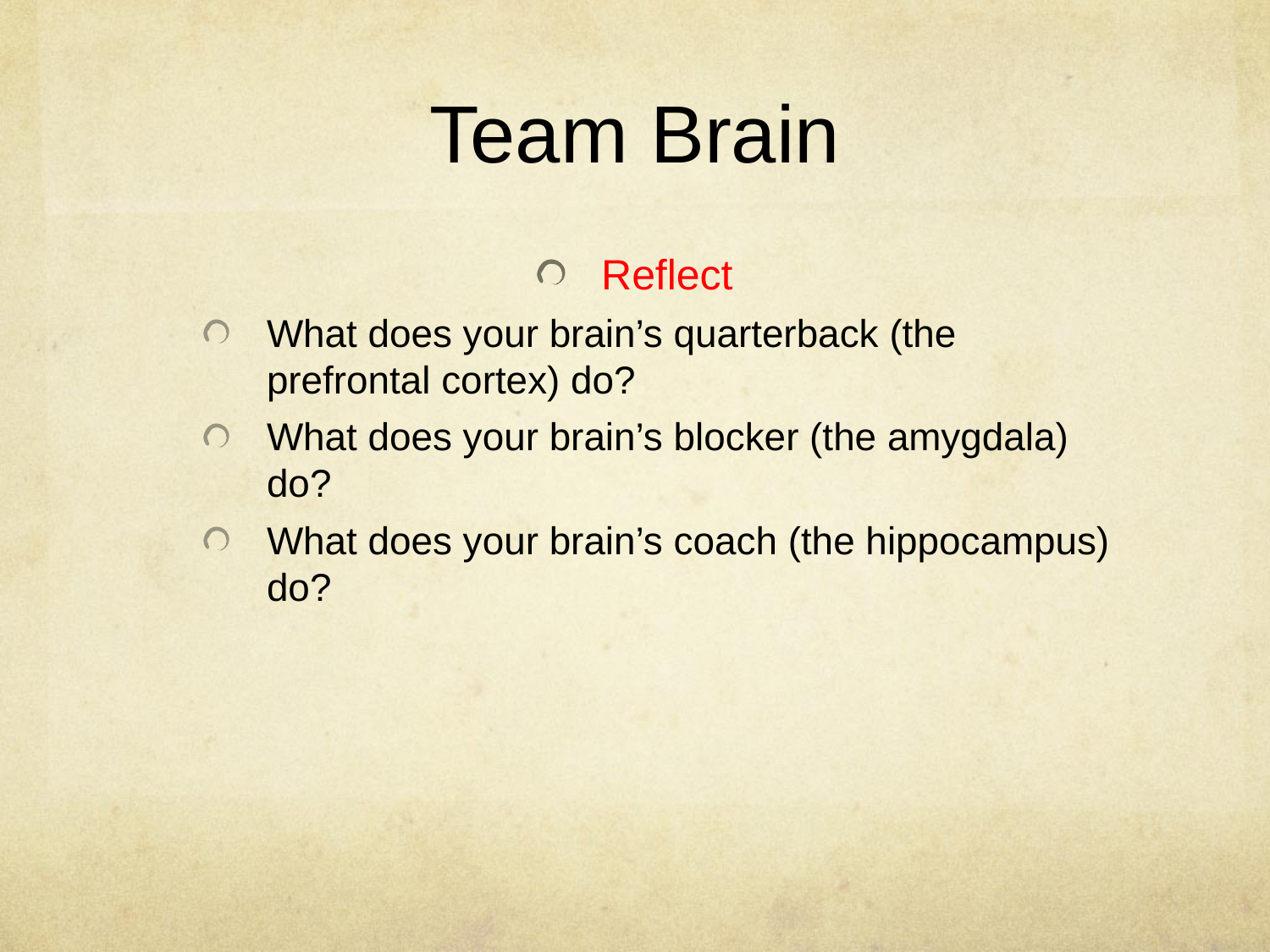

# Team Brain
Reflect
What does your brain’s quarterback (the prefrontal cortex) do?
What does your brain’s blocker (the amygdala) do?
What does your brain’s coach (the hippocampus) do?